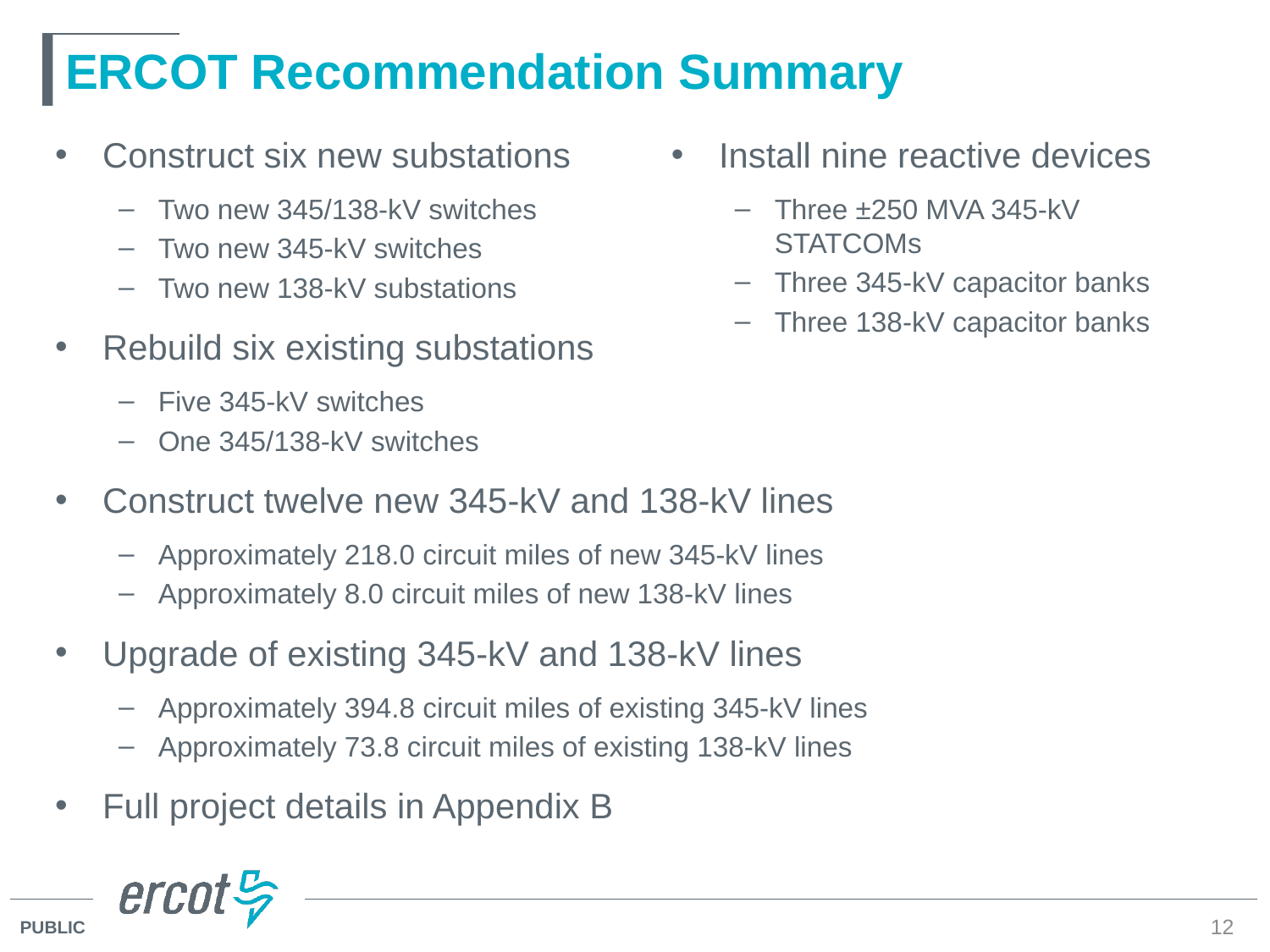

# ERCOT Recommendation Summary
Construct six new substations
Two new 345/138-kV switches
Two new 345-kV switches
Two new 138-kV substations
Rebuild six existing substations
Five 345-kV switches
One 345/138-kV switches
Construct twelve new 345-kV and 138-kV lines
Approximately 218.0 circuit miles of new 345-kV lines
Approximately 8.0 circuit miles of new 138-kV lines
Upgrade of existing 345-kV and 138-kV lines
Approximately 394.8 circuit miles of existing 345-kV lines
Approximately 73.8 circuit miles of existing 138-kV lines
Full project details in Appendix B
Install nine reactive devices
Three ±250 MVA 345-kV STATCOMs
Three 345-kV capacitor banks
Three 138-kV capacitor banks

12